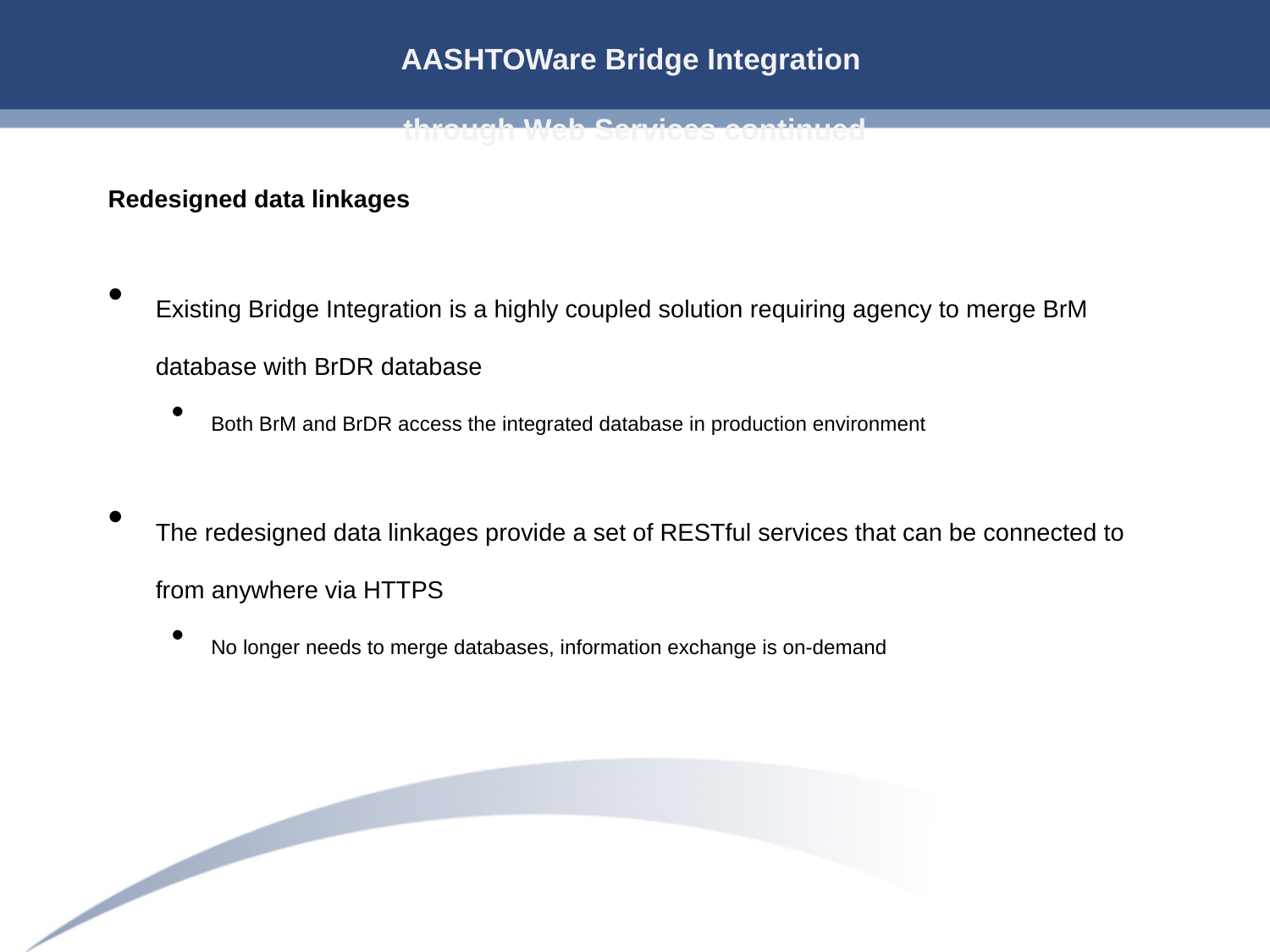

AASHTOWare Bridge Integration
through Web Services continued

Redesigned data linkages

Existing Bridge Integration is a highly coupled solution requiring agency to merge BrM database with BrDR database
Both BrM and BrDR access the integrated database in production environment

The redesigned data linkages provide a set of RESTful services that can be connected to from anywhere via HTTPS
No longer needs to merge databases, information exchange is on-demand